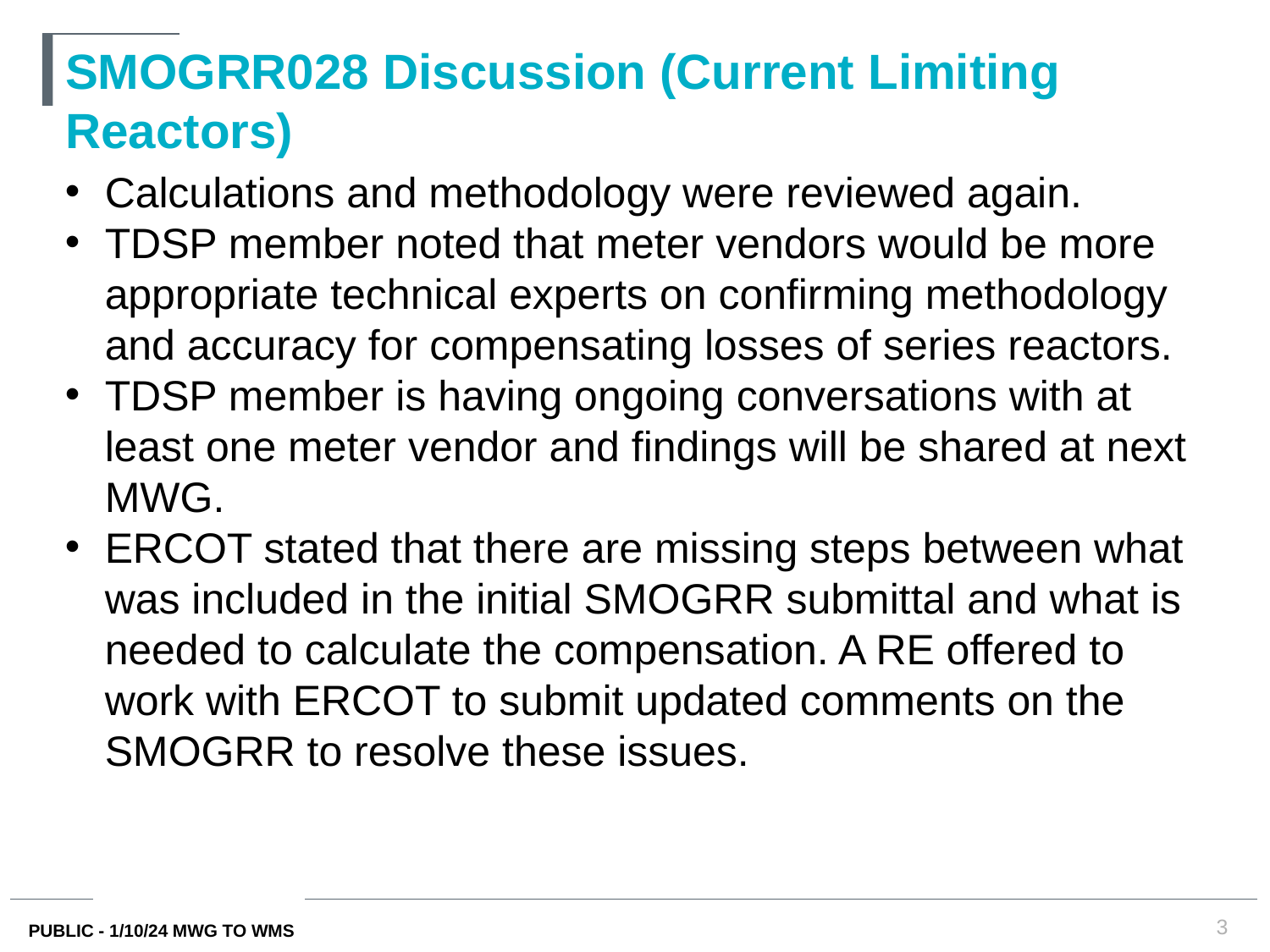

# SMOGRR028 Discussion (Current Limiting Reactors)
Calculations and methodology were reviewed again.
TDSP member noted that meter vendors would be more appropriate technical experts on confirming methodology and accuracy for compensating losses of series reactors.
TDSP member is having ongoing conversations with at least one meter vendor and findings will be shared at next MWG.
ERCOT stated that there are missing steps between what was included in the initial SMOGRR submittal and what is needed to calculate the compensation. A RE offered to work with ERCOT to submit updated comments on the SMOGRR to resolve these issues.

3
PUBLIC - 1/10/24 MWG TO WMS